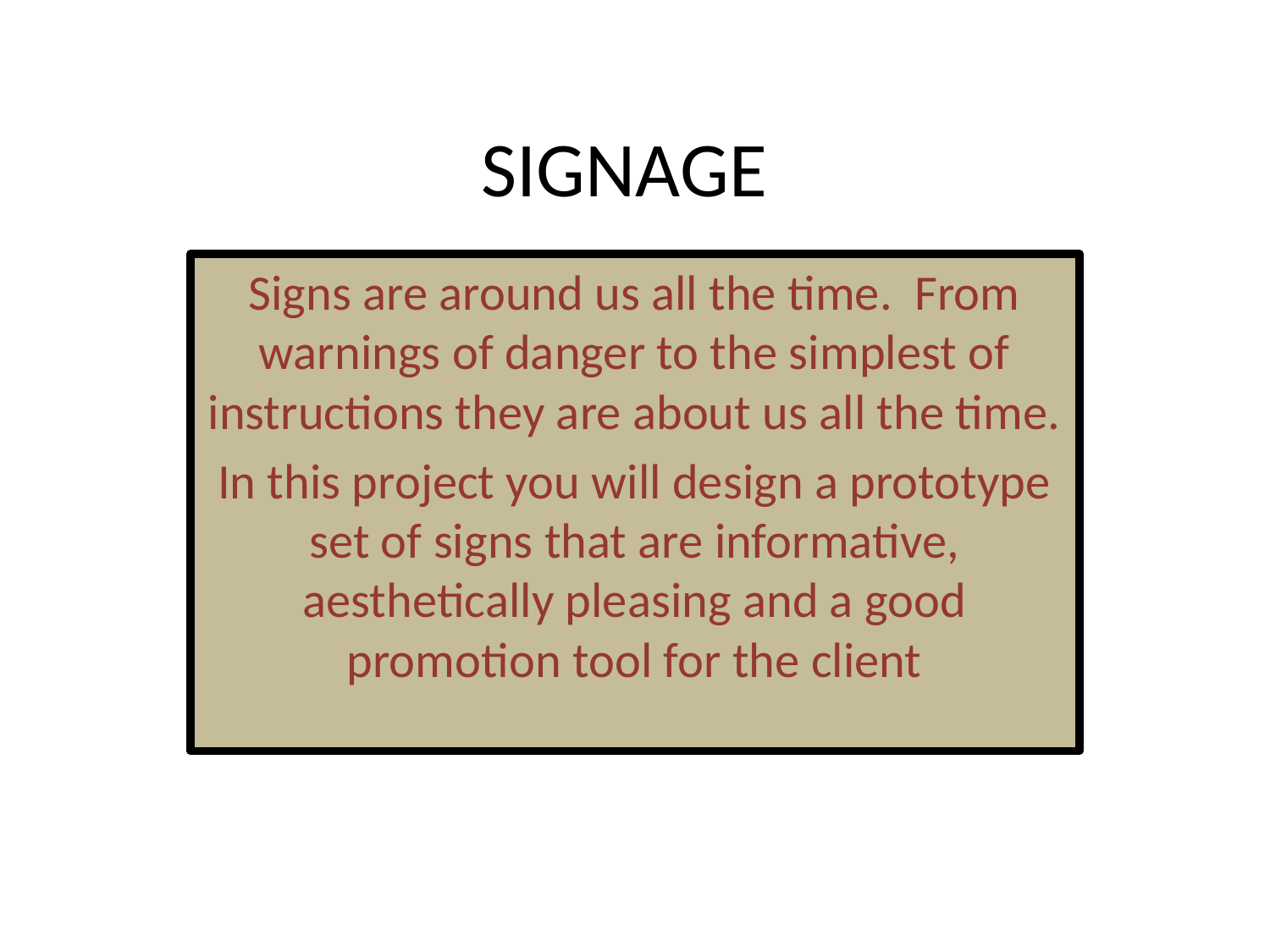

# SIGNAGE
Signs are around us all the time.  From warnings of danger to the simplest of instructions they are about us all the time.
In this project you will design a prototype set of signs that are informative, aesthetically pleasing and a good promotion tool for the client